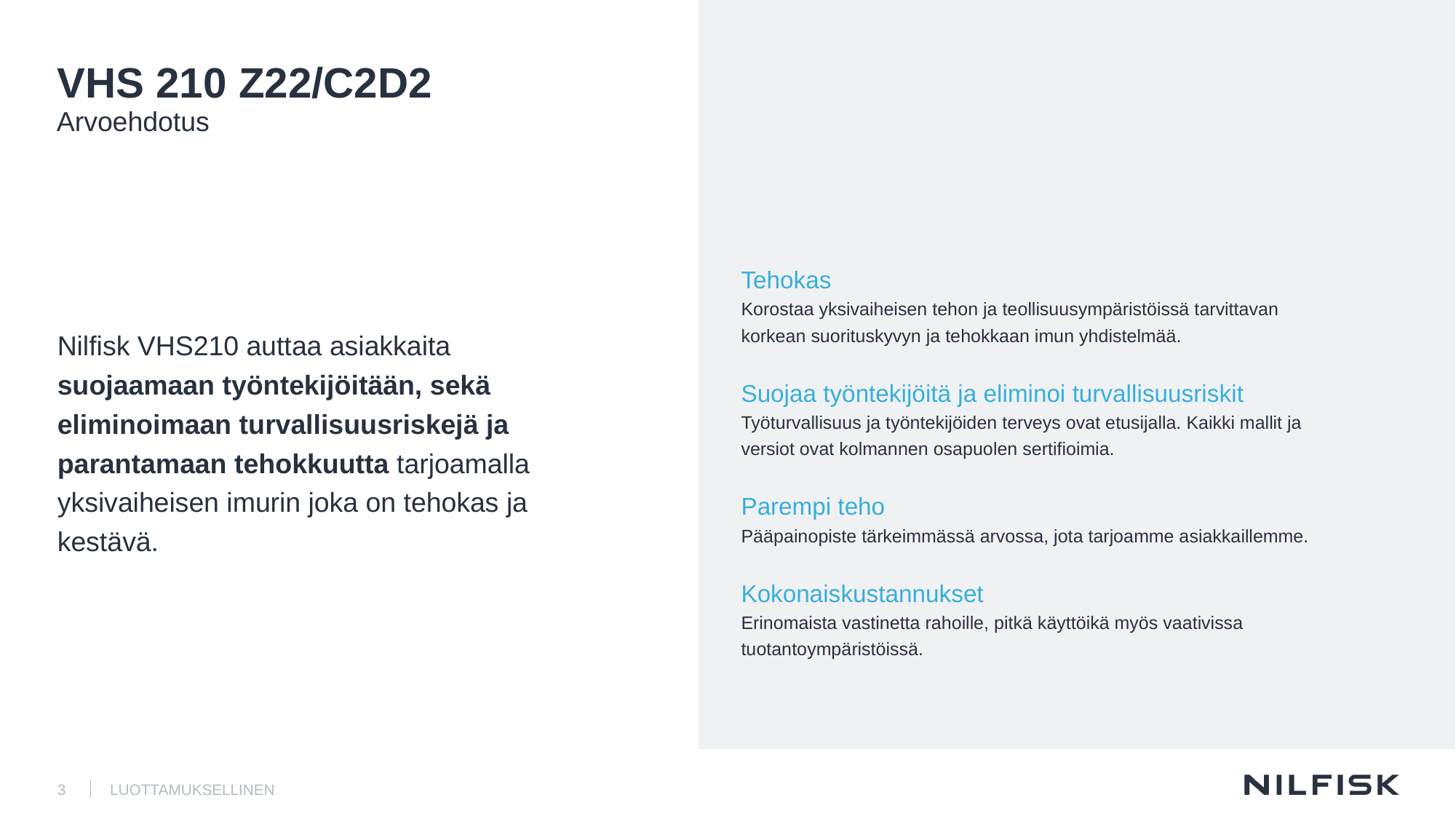

# VHS 210 Z22/C2D2
Arvoehdotus

Nilfisk VHS210 auttaa asiakkaita
suojaamaan työntekijöitään, sekä eliminoimaan turvallisuusriskejä ja parantamaan tehokkuutta tarjoamalla  yksivaiheisen imurin joka on tehokas ja kestävä.

Tehokas
Korostaa yksivaiheisen tehon ja teollisuusympäristöissä tarvittavan korkean suorituskyvyn ja tehokkaan imun yhdistelmää.

Suojaa työntekijöitä ja eliminoi turvallisuusriskit
Työturvallisuus ja työntekijöiden terveys ovat etusijalla. Kaikki mallit ja versiot ovat kolmannen osapuolen sertifioimia.

Parempi teho
Pääpainopiste tärkeimmässä arvossa, jota tarjoamme asiakkaillemme.

Kokonaiskustannukset
Erinomaista vastinetta rahoille, pitkä käyttöikä myös vaativissa tuotantoympäristöissä.
3
LUOTTAMUKSELLINEN